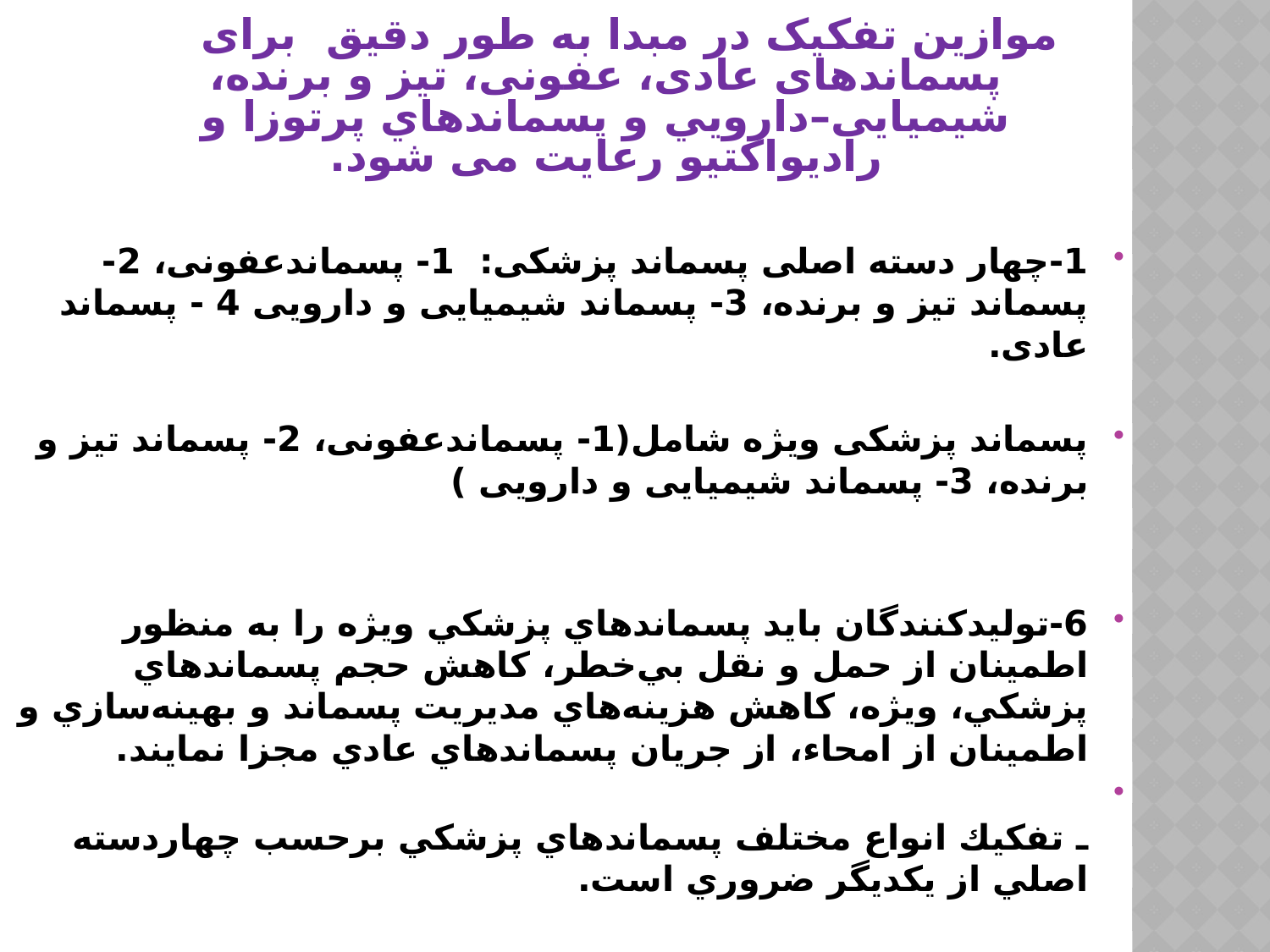

# موازین تفکیک در مبدا به طور دقیق  برای پسماندهای عادی، عفونی، تیز و برنده، شیمیایی–دارويي و پسماندهاي پرتوزا و راديواكتيو رعایت می شود.
1-چهار دسته اصلی پسماند پزشکی:  1- پسماندعفونی، 2- پسماند تیز و برنده، 3- پسماند شیمیایی و دارویی 4 - پسماند عادی.

پسماند پزشکی ویژه شامل(1- پسماندعفونی، 2- پسماند تیز و برنده، 3- پسماند شیمیایی و دارویی )

6-توليدكنندگان بايد پسماندهاي پزشكي ويژه را به منظور اطمينان از حمل و نقل بي‌خطر، كاهش حجم پسماندهاي پزشكي، ويژه، كاهش هزينه‌هاي مديريت پسماند و بهينه‌سازي و اطمينان از امحاء، از جريان پسماندهاي عادي مجزا نمايند.
ـ تفكيك انواع مختلف پسماندهاي پزشكي برحسب چهاردسته اصلي از يكديگر ضروري است.